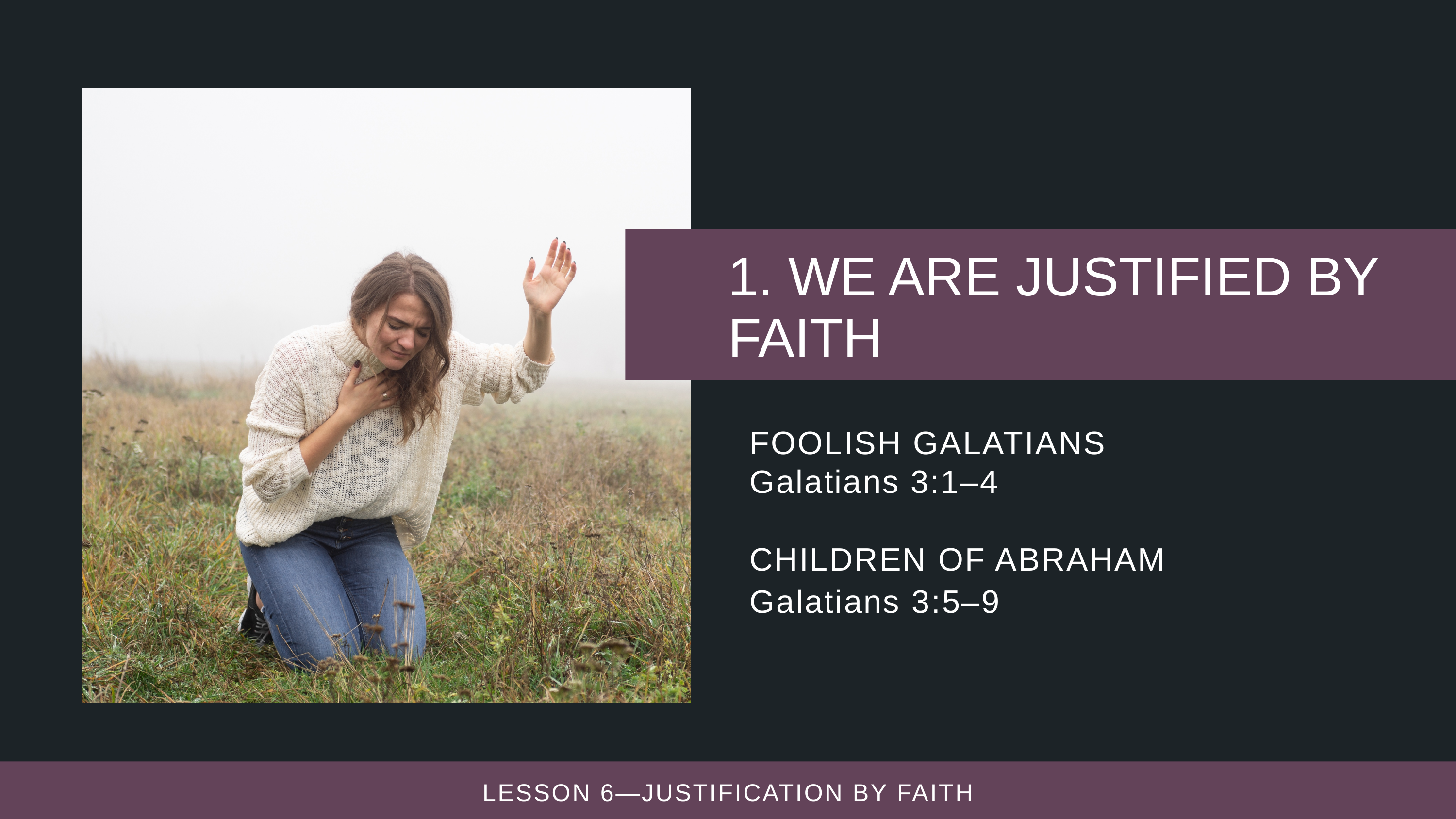

FOOLISH GALATIANS
Galatians 3:1–4

CHILDREN OF ABRAHAM
Galatians 3:5–9